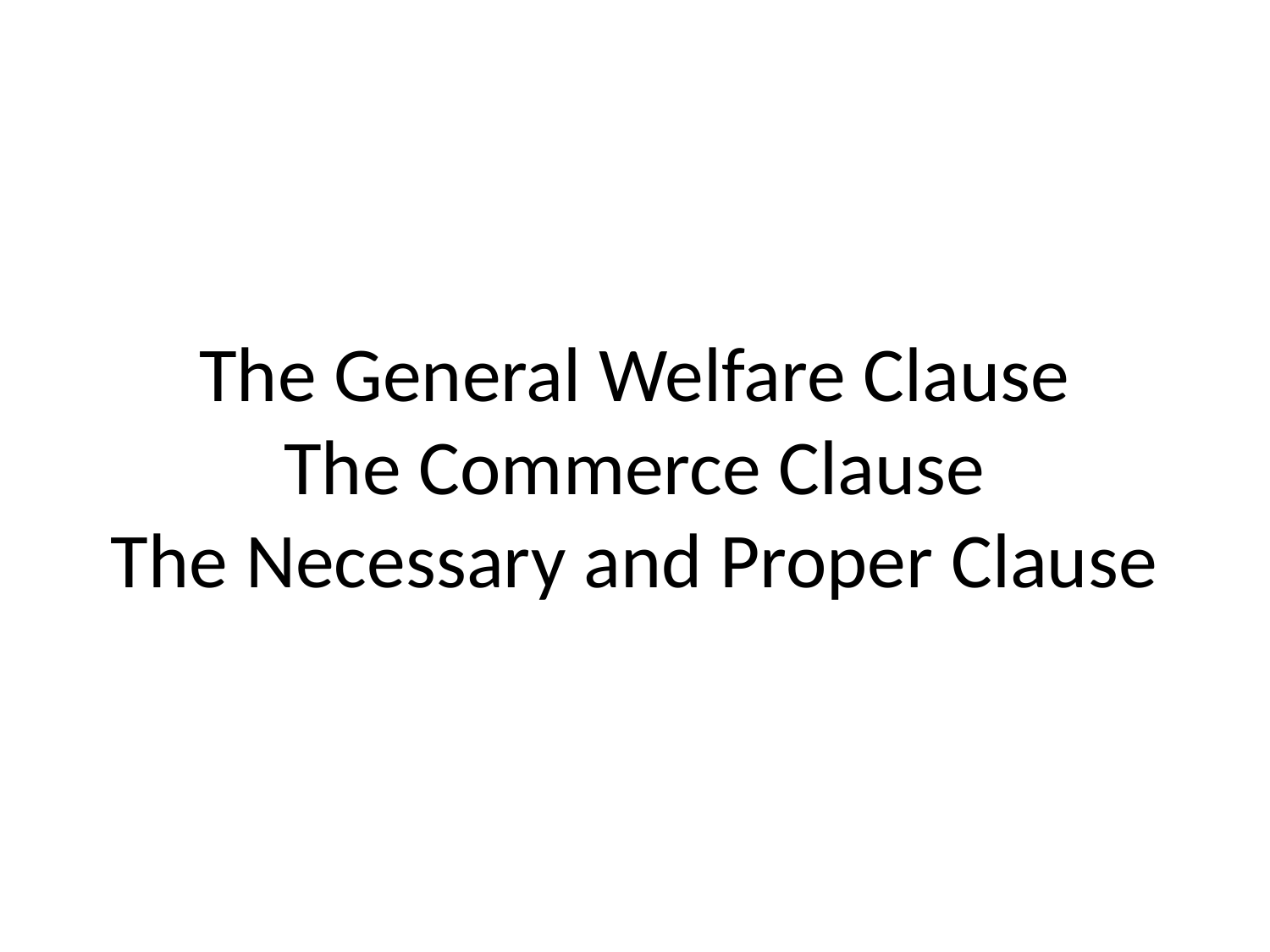

# The General Welfare Clause The Commerce Clause The Necessary and Proper Clause